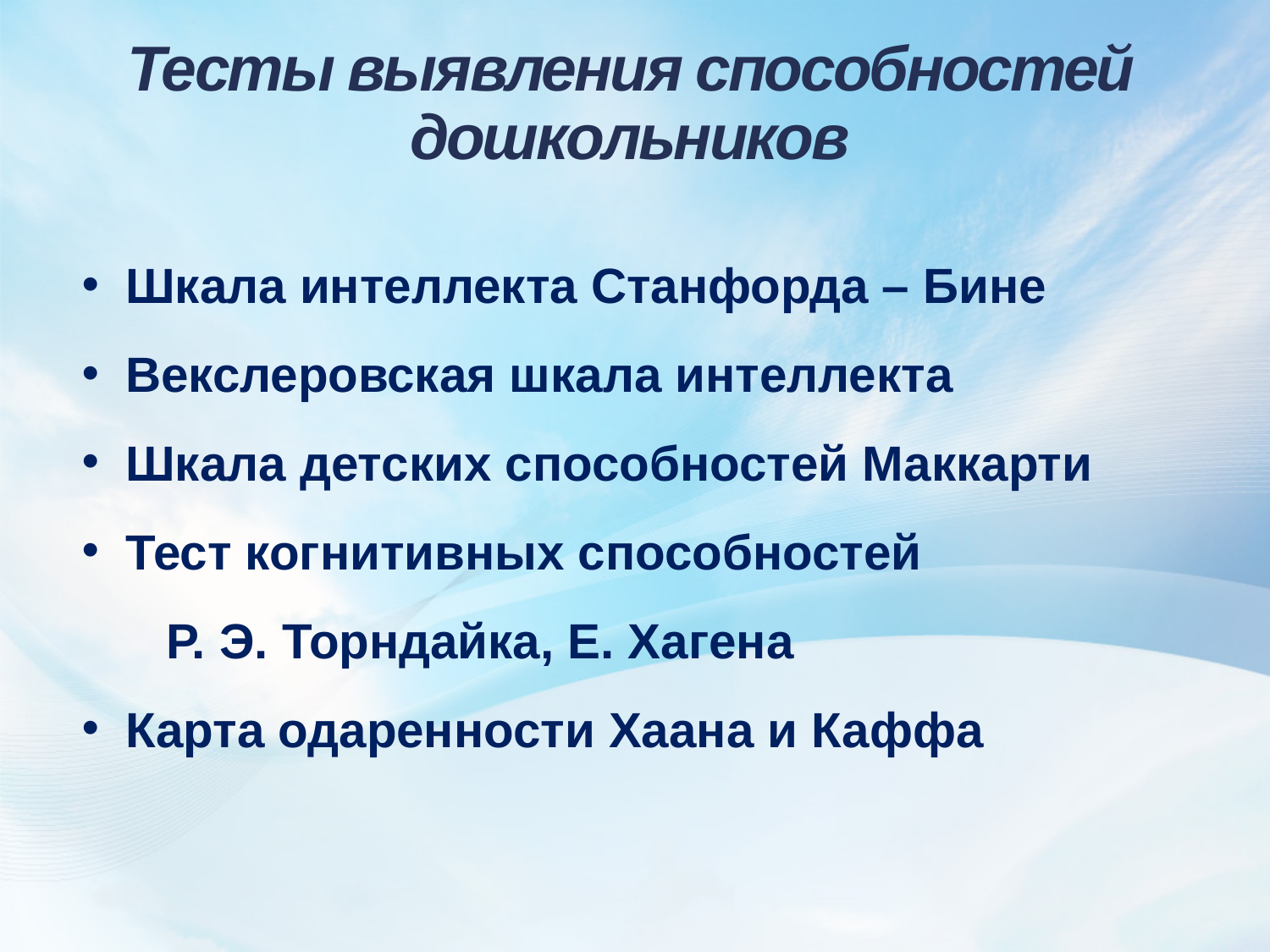

Тесты выявления способностей дошкольников
 Шкала интеллекта Станфорда – Бине
 Векслеровская шкала интеллекта
 Шкала детских способностей Маккарти
 Тест когнитивных способностей                         Р. Э. Торндайка, Е. Хагена
 Карта одаренности Хаана и Каффа